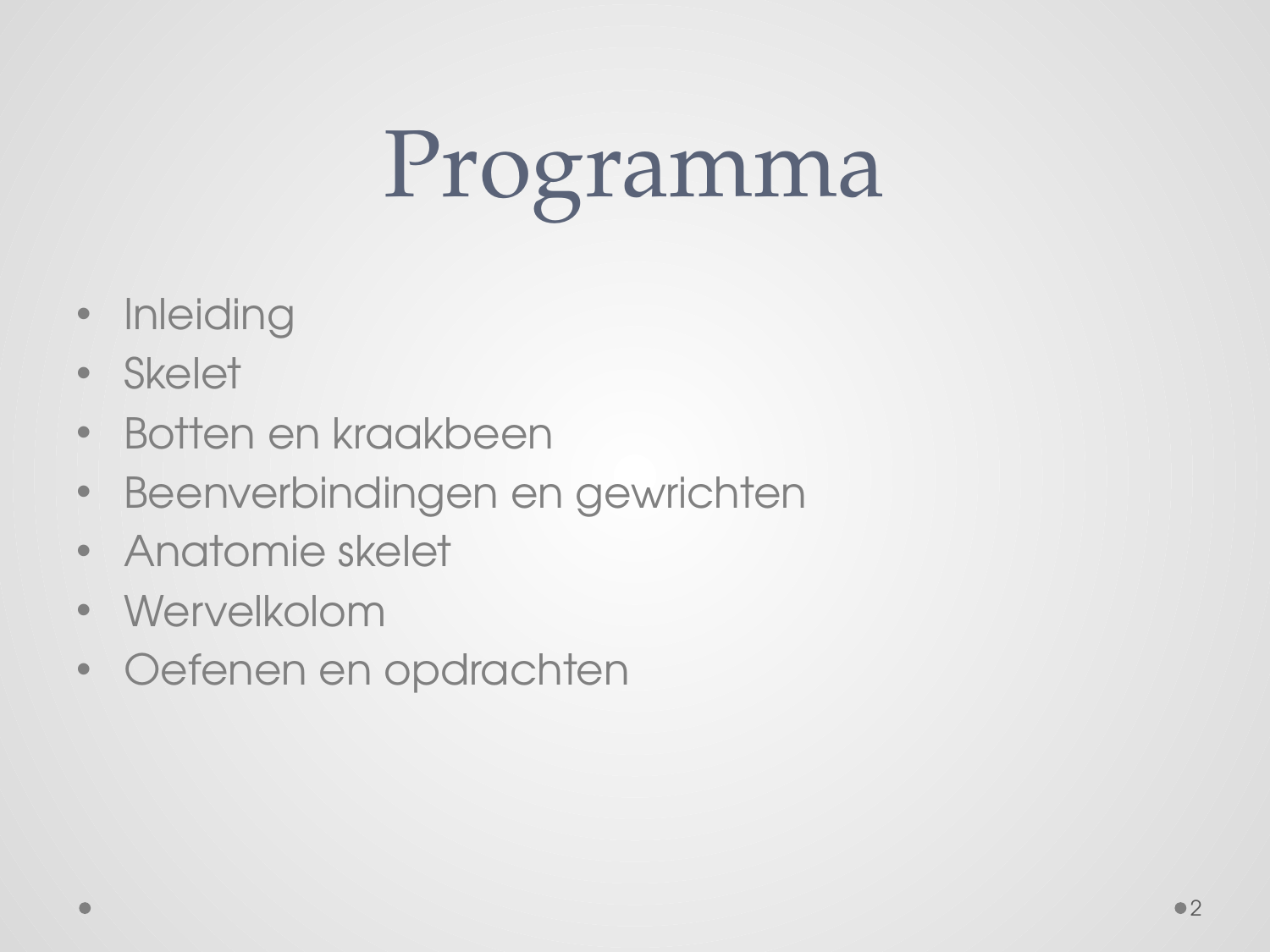

# Programma

Inleiding
Skelet
Botten en kraakbeen
Beenverbindingen en gewrichten
Anatomie skelet
Wervelkolom
Oefenen en opdrachten
2